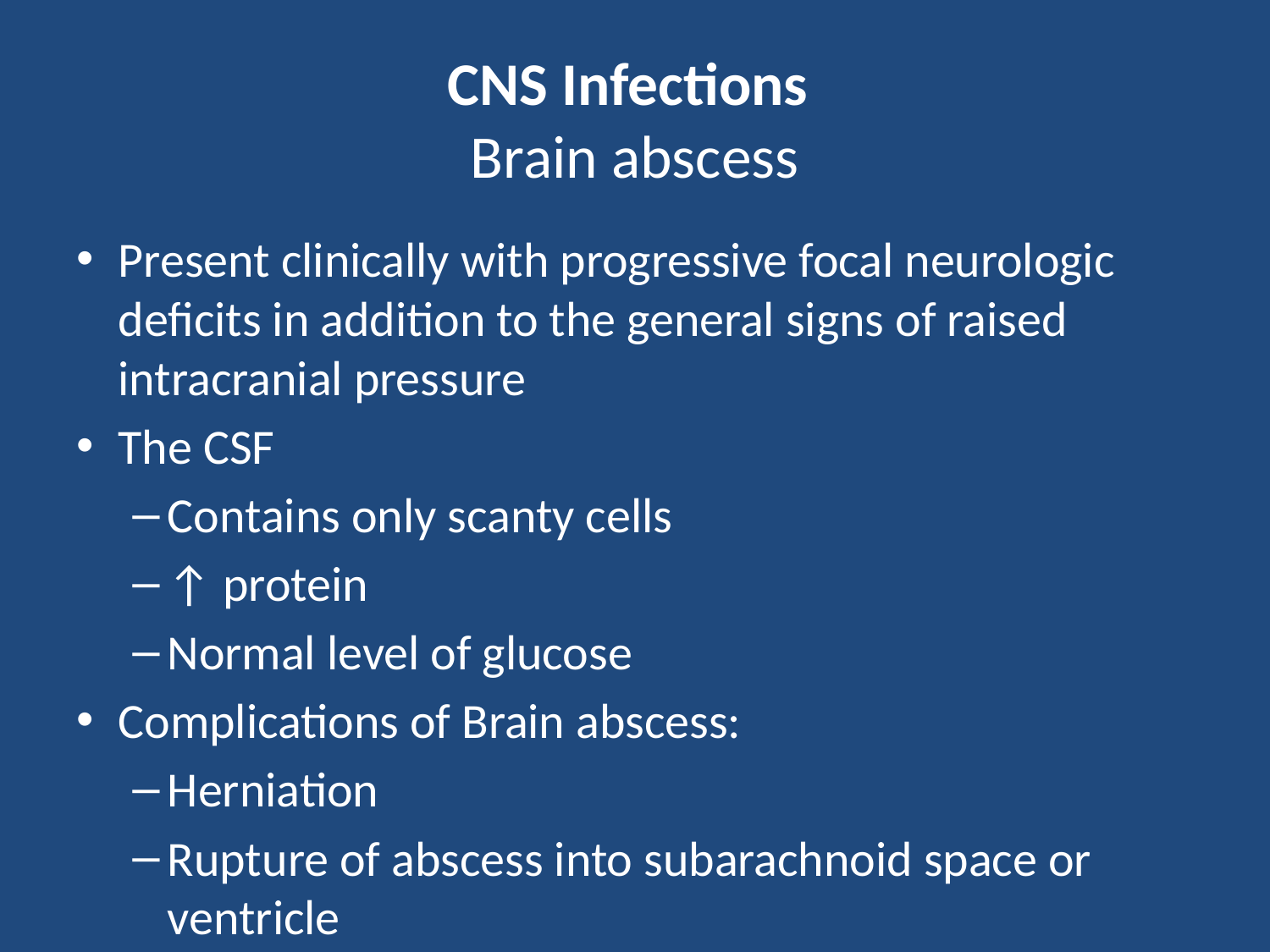

# CNS Infections Brain abscess
Present clinically with progressive focal neurologic deficits in addition to the general signs of raised intracranial pressure
The CSF
Contains only scanty cells
↑ protein
Normal level of glucose
Complications of Brain abscess:
Herniation
Rupture of abscess into subarachnoid space or ventricle